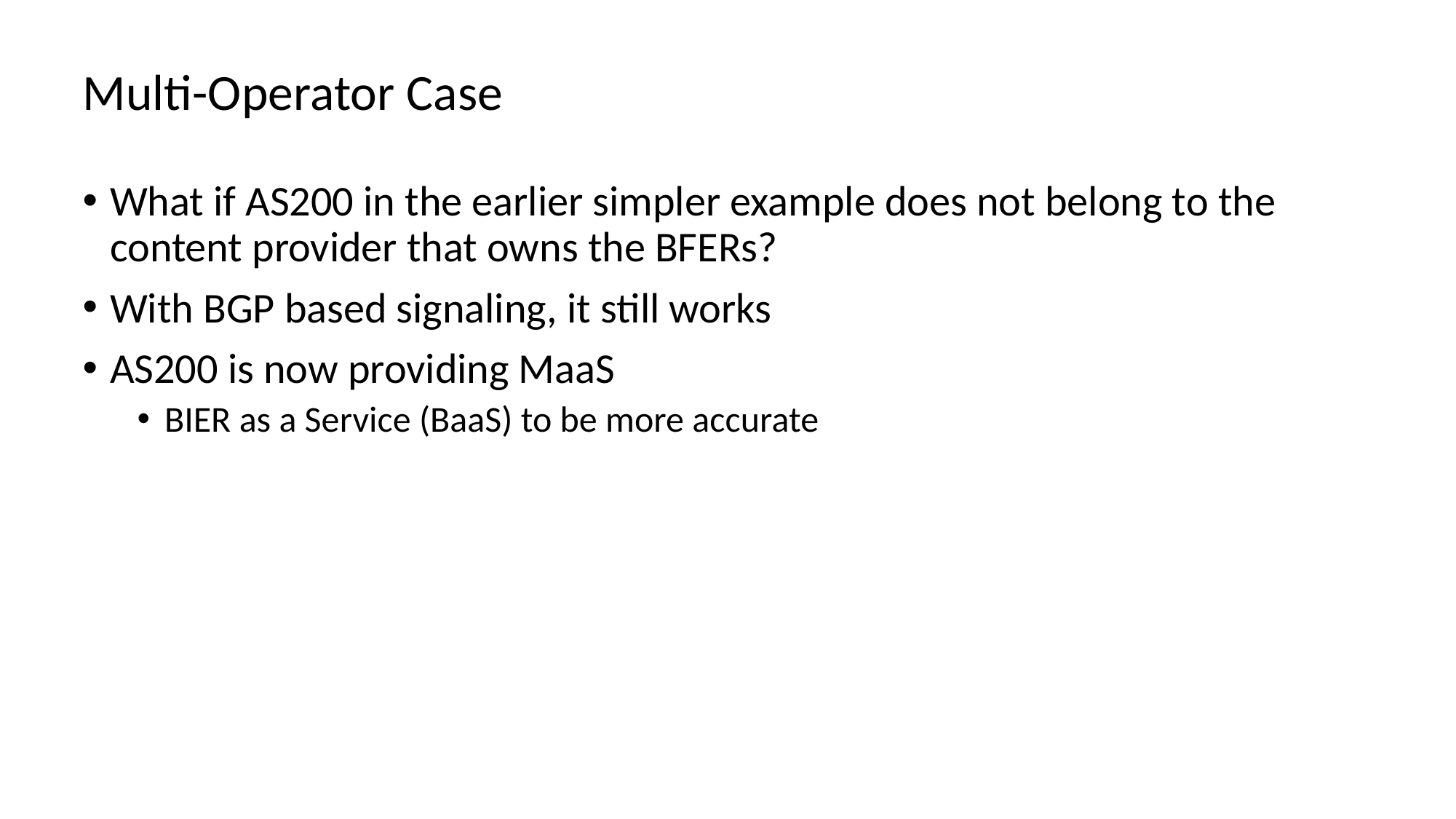

# Multi-Operator Case
What if AS200 in the earlier simpler example does not belong to the content provider that owns the BFERs?
With BGP based signaling, it still works
AS200 is now providing MaaS
BIER as a Service (BaaS) to be more accurate